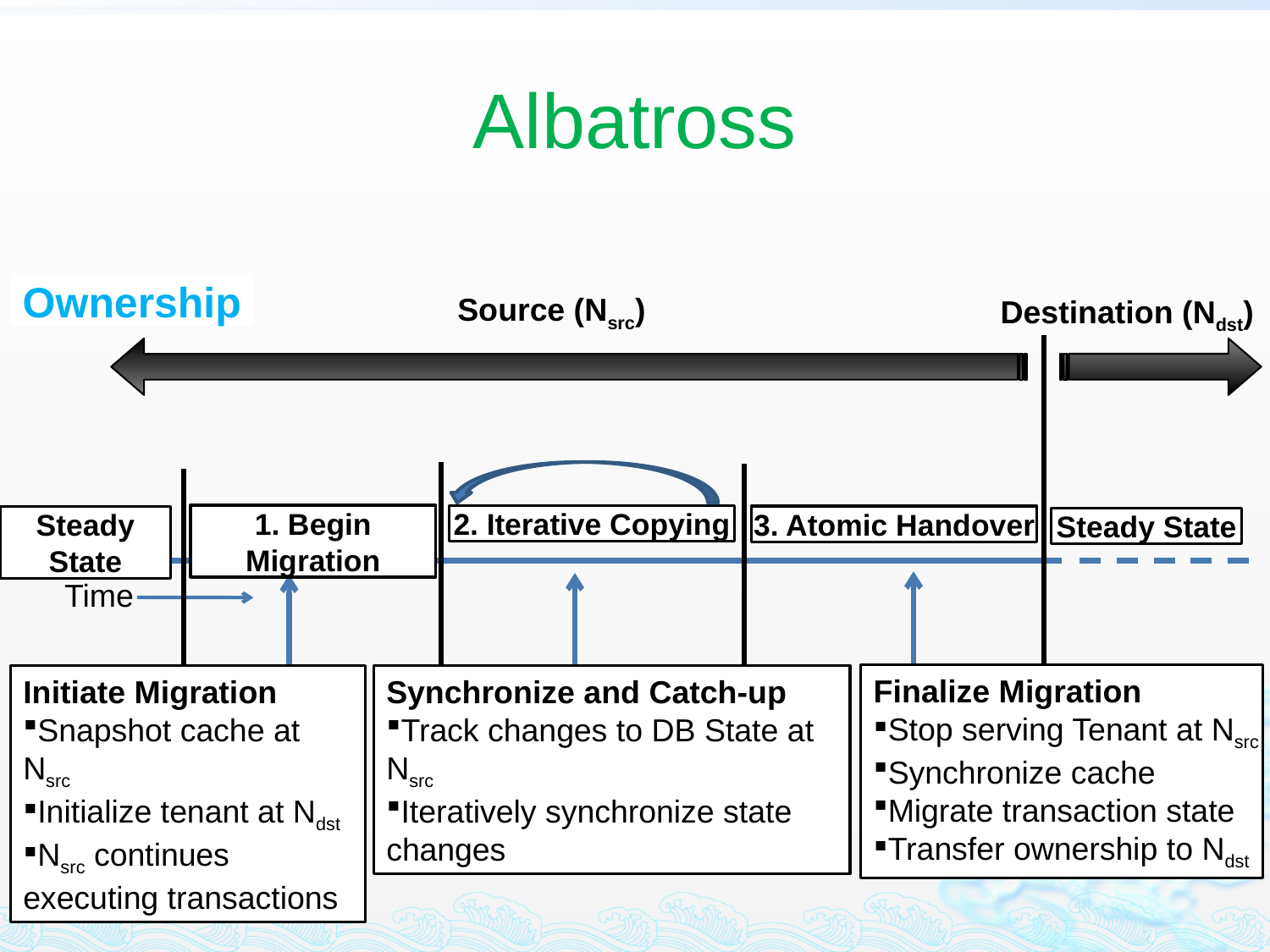

# Albatross
Ownership
Source (Nsrc)
Destination (Ndst)

1. Begin Migration
2. Iterative Copying
3. Atomic Handover
Steady State
Steady State
Time
Finalize Migration
Stop serving Tenant at Nsrc
Synchronize cache
Migrate transaction state
Transfer ownership to Ndst
Synchronize and Catch-up
Track changes to DB State at Nsrc
Iteratively synchronize state changes
Initiate Migration
Snapshot cache at Nsrc
Initialize tenant at Ndst
Nsrc continues executing transactions